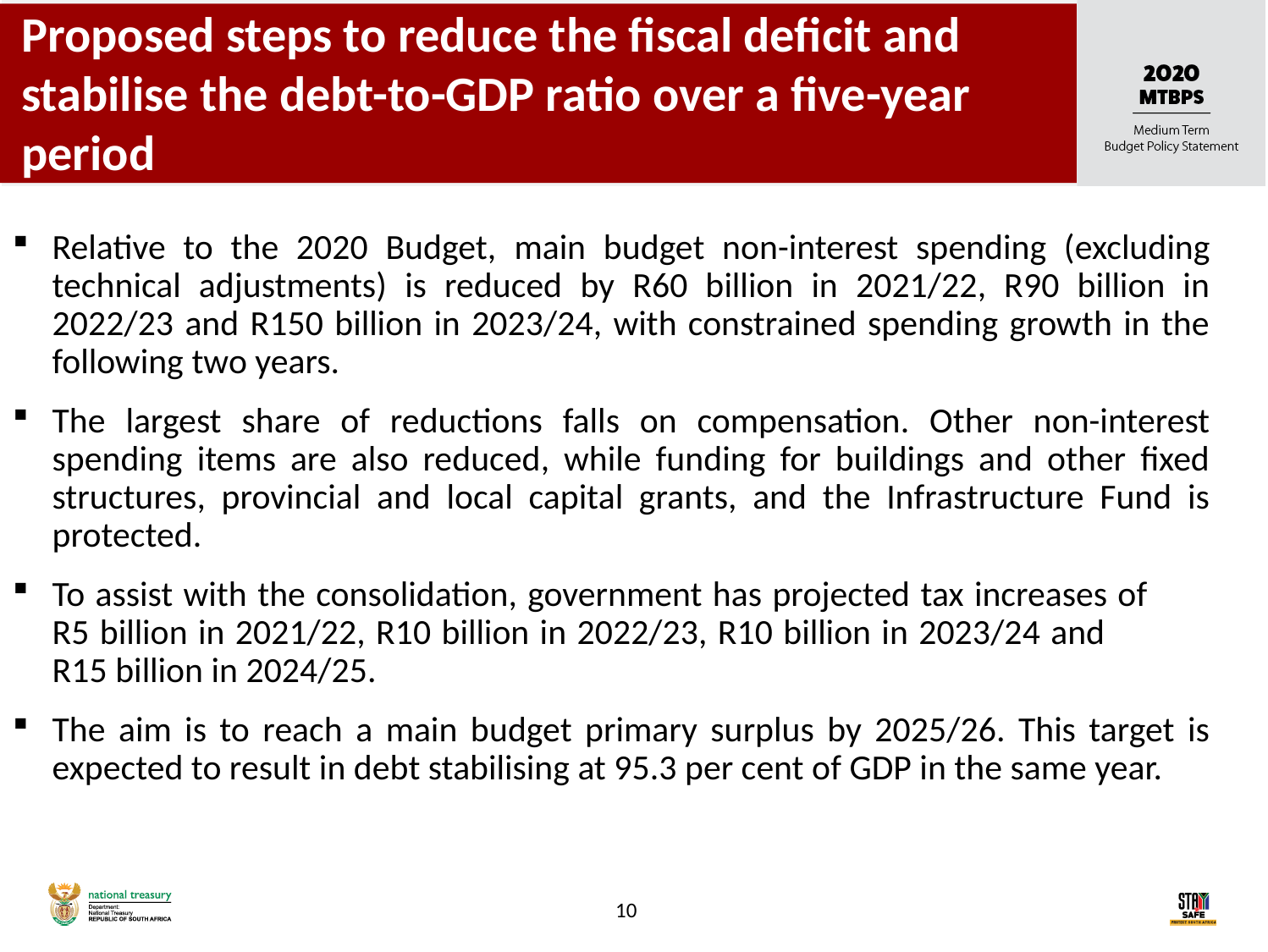

Proposed steps to reduce the fiscal deficit and stabilise the debt-to-GDP ratio over a five-year period
Relative to the 2020 Budget, main budget non-interest spending (excluding technical adjustments) is reduced by R60 billion in 2021/22, R90 billion in 2022/23 and R150 billion in 2023/24, with constrained spending growth in the following two years.
The largest share of reductions falls on compensation. Other non-interest spending items are also reduced, while funding for buildings and other fixed structures, provincial and local capital grants, and the Infrastructure Fund is protected.
To assist with the consolidation, government has projected tax increases of       R5 billion in 2021/22, R10 billion in 2022/23, R10 billion in 2023/24 and           R15 billion in 2024/25.
The aim is to reach a main budget primary surplus by 2025/26. This target is expected to result in debt stabilising at 95.3 per cent of GDP in the same year.

10